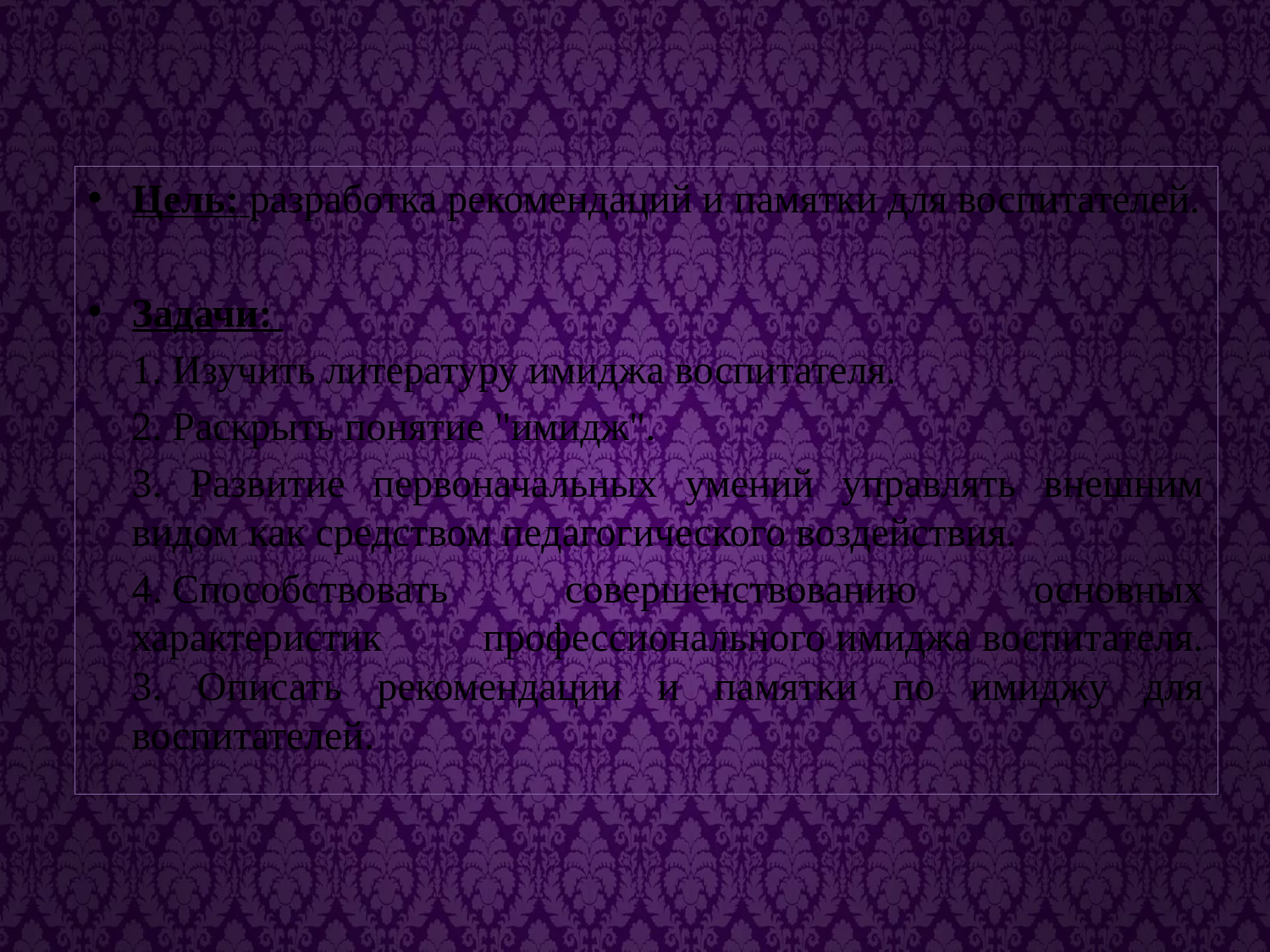

Цель: разработка рекомендаций и памятки для воспитателей.

Задачи:
	1. Изучить литературу имиджа воспитателя.
	2. Раскрыть понятие "имидж".
	3. Развитие первоначальных умений управлять внешним видом как средством педагогического воздействия.
	4. Способствовать совершенствованию основных характеристик профессионального имиджа воспитателя.
3. Описать рекомендации и памятки по имиджу для воспитателей.